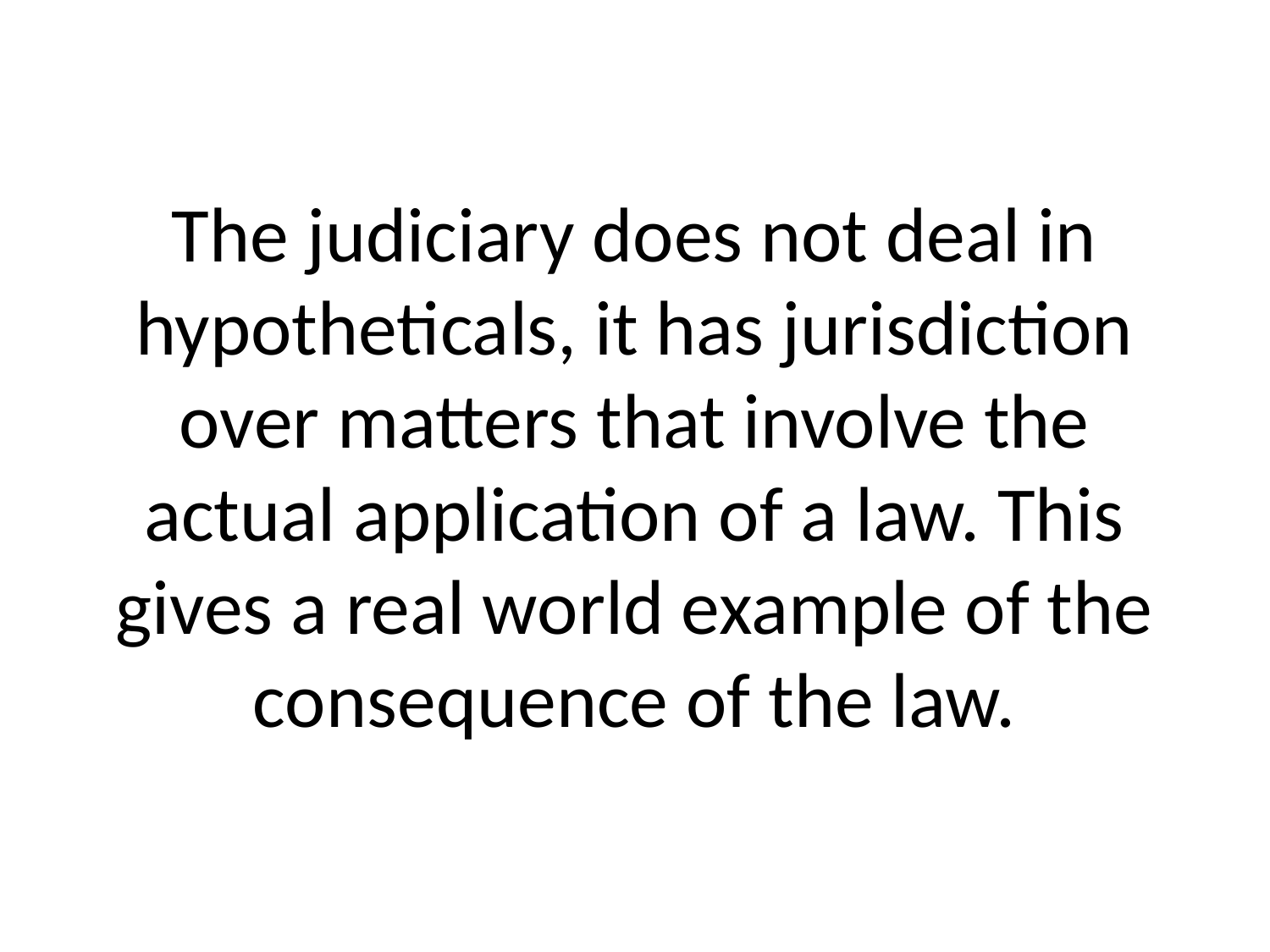

# The judiciary does not deal in hypotheticals, it has jurisdiction over matters that involve the actual application of a law. This gives a real world example of the consequence of the law.